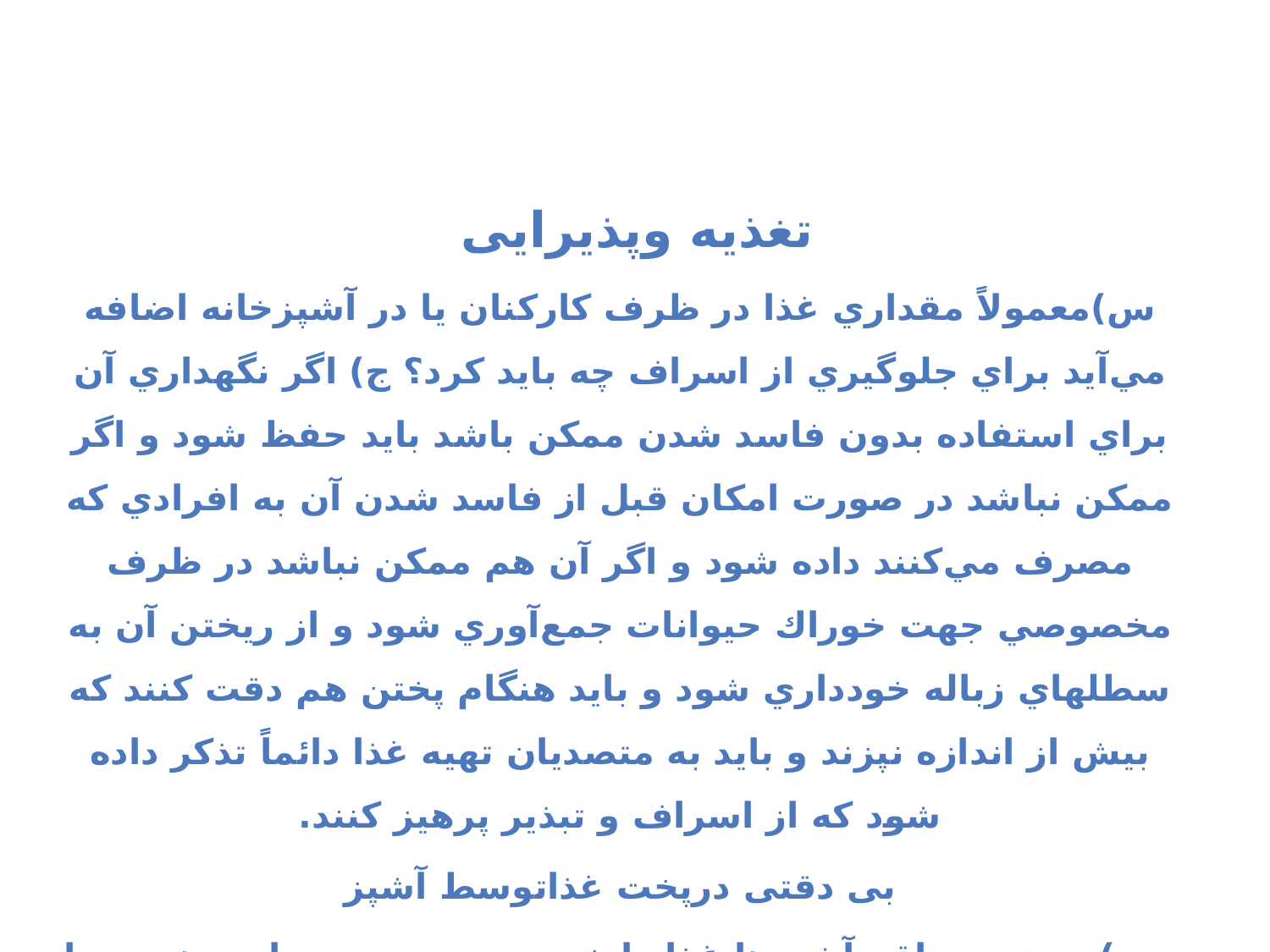

تغذیه وپذیرایی
س)معمولاً مقداري غذا در ظرف كاركنان يا در آشپزخانه اضافه مي‌آيد براي جلوگيري از اسراف چه بايد كرد؟ ج) اگر نگهداري آن براي استفاده بدون فاسد شدن ممكن باشد بايد حفظ شود و اگر ممكن نباشد در صورت امكان قبل از فاسد شدن آن به افرادي كه مصرف مي‌كنند داده شود و اگر آن هم ممكن نباشد در ظرف مخصوصي جهت خوراك حيوانات جمع‌آوري شود و از ريختن آن به سطلهاي زباله خودداري شود و بايد هنگام پختن هم دقت كنند كه بيش از اندازه نپزند و بايد به متصديان تهيه غذا دائماً تذكر داده شود كه از اسراف و تبذير پرهيز كنند.
بی دقتی درپخت غذاتوسط آشپز
س ) بعضي مواقع آشپزها غذا را خوب نمي‌پزند و مواد و هزينه را حيف و ميل مي‌كنند حكم آن چيست؟ ج) عدم دقت در طبخ غذا و حيف و ميل‌كردن مواد غذايي، اگر از روي عمد باشد حرام و موجب ضمان است.